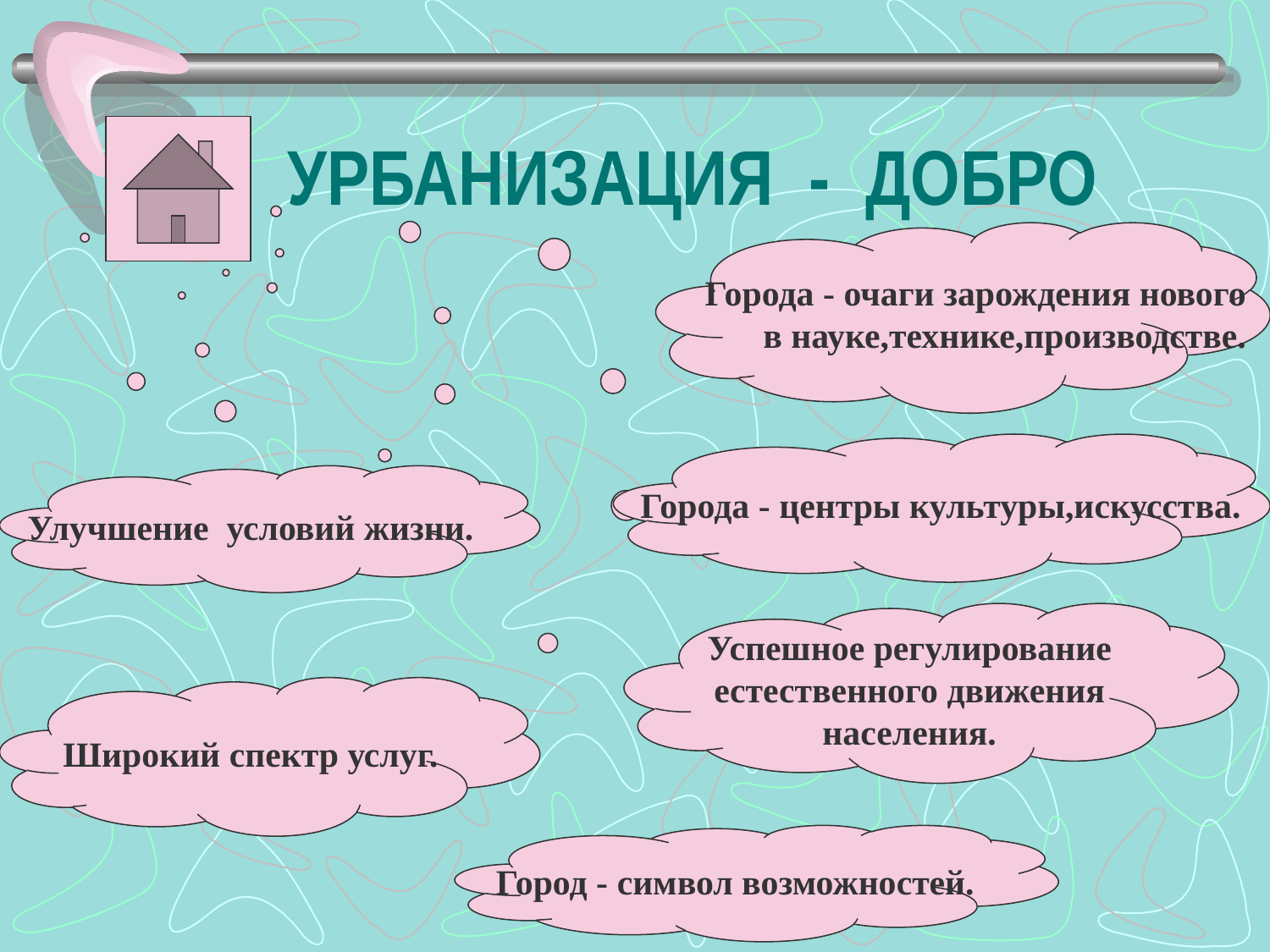

УРБАНИЗАЦИЯ  -  ДОБРО

	  Города - очаги зарождения нового
	в науке,технике,производстве.

     Города - центры культуры,искусства.
Улучшение  условий жизни.
Успешное регулирование
естественного движения
населения.
Широкий спектр услуг.
Город - символ возможностей.